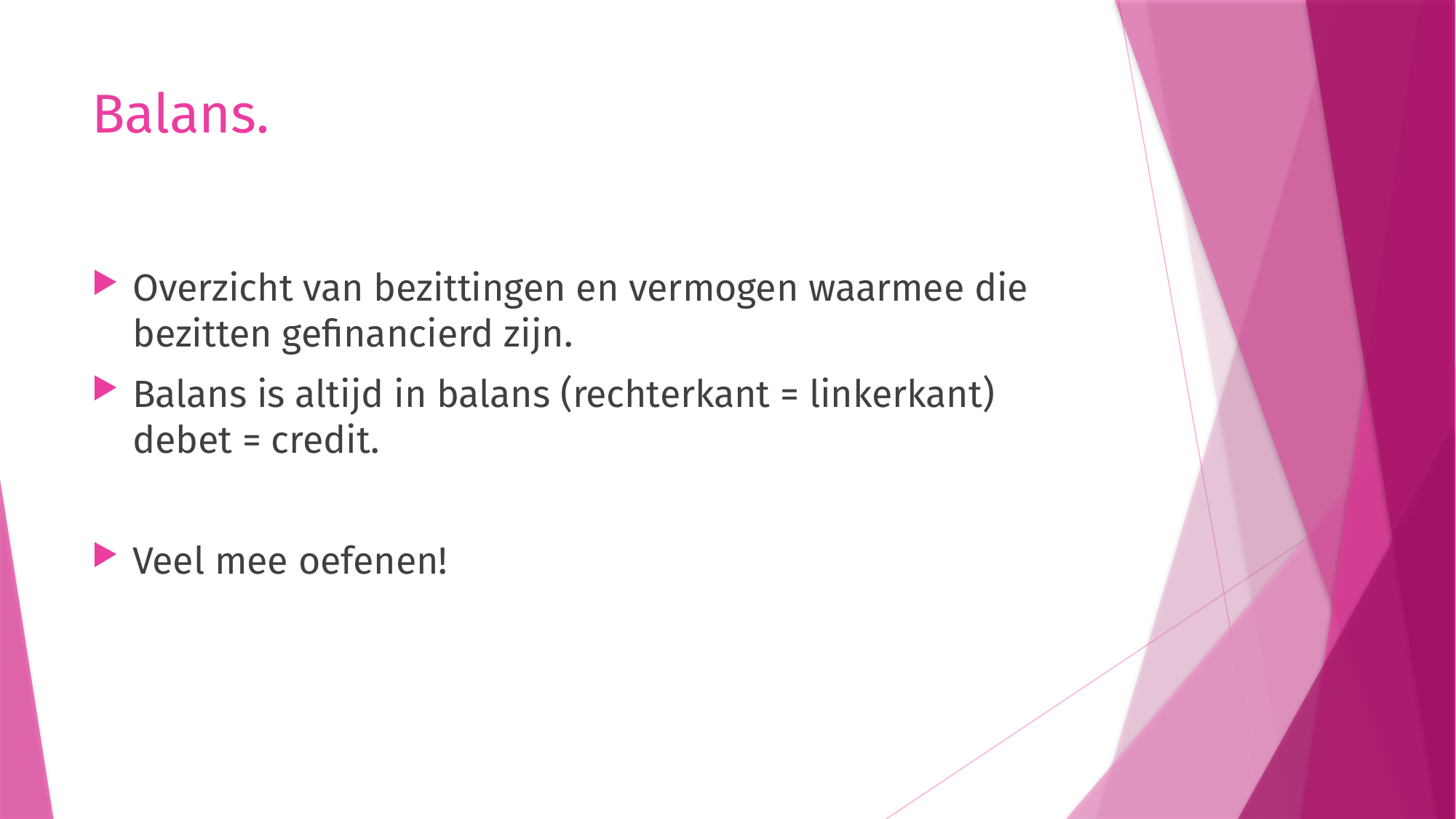

# Balans.
Overzicht van bezittingen en vermogen waarmee die bezitten gefinancierd zijn.
Balans is altijd in balans (rechterkant = linkerkant) debet = credit.

Veel mee oefenen!